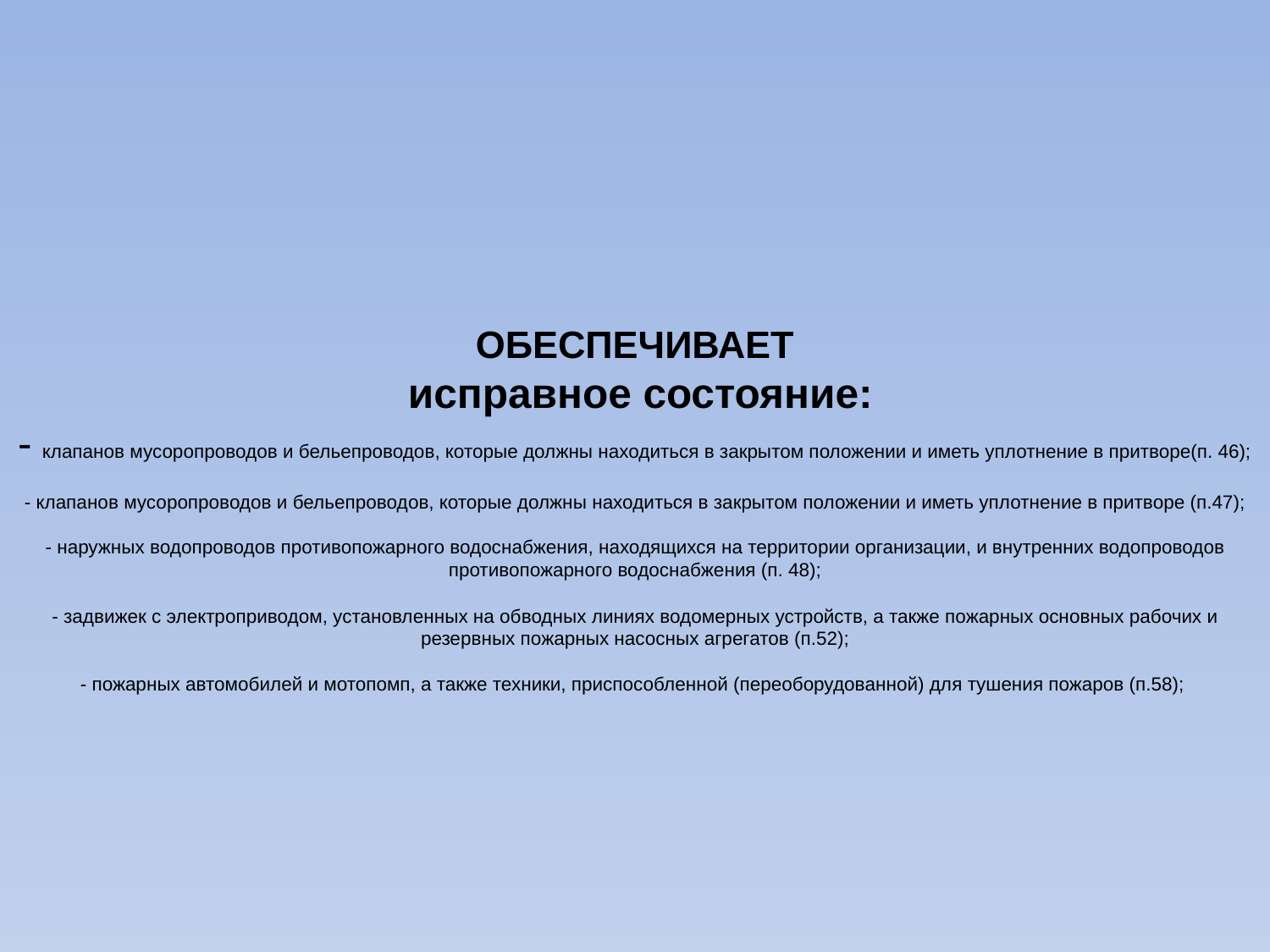

# ОБЕСПЕЧИВАЕТ исправное состояние: - клапанов мусоропроводов и бельепроводов, которые должны находиться в закрытом положении и иметь уплотнение в притворе(п. 46); - клапанов мусоропроводов и бельепроводов, которые должны находиться в закрытом положении и иметь уплотнение в притворе (п.47); - наружных водопроводов противопожарного водоснабжения, находящихся на территории организации, и внутренних водопроводов противопожарного водоснабжения (п. 48); - задвижек с электроприводом, установленных на обводных линиях водомерных устройств, а также пожарных основных рабочих и резервных пожарных насосных агрегатов (п.52); - пожарных автомобилей и мотопомп, а также техники, приспособленной (переоборудованной) для тушения пожаров (п.58);